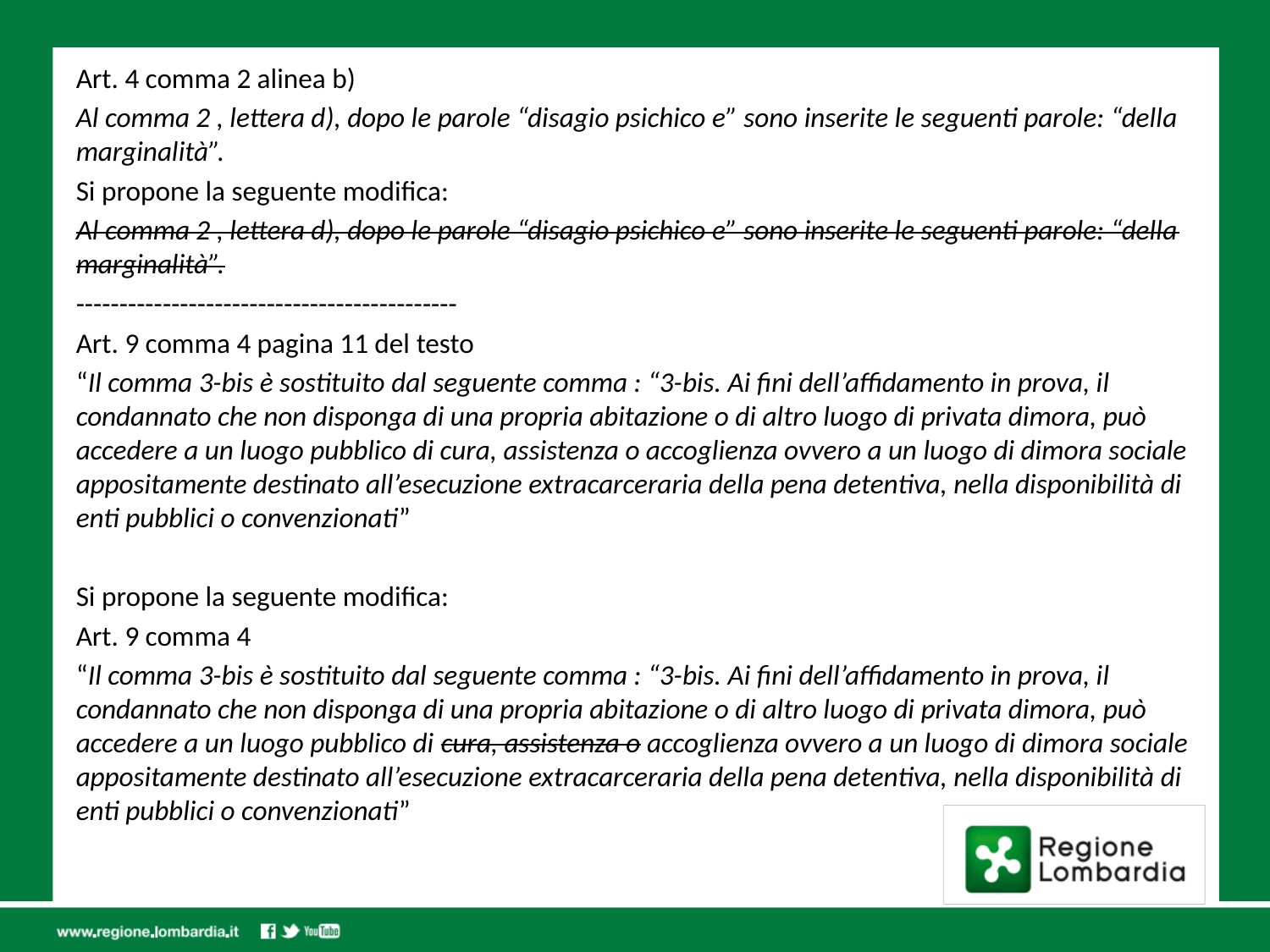

Art. 4 comma 2 alinea b)
Al comma 2 , lettera d), dopo le parole “disagio psichico e” sono inserite le seguenti parole: “della marginalità”.
Si propone la seguente modifica:
Al comma 2 , lettera d), dopo le parole “disagio psichico e” sono inserite le seguenti parole: “della marginalità”.
--------------------------------------------
Art. 9 comma 4 pagina 11 del testo
“Il comma 3-bis è sostituito dal seguente comma : “3-bis. Ai fini dell’affidamento in prova, il condannato che non disponga di una propria abitazione o di altro luogo di privata dimora, può accedere a un luogo pubblico di cura, assistenza o accoglienza ovvero a un luogo di dimora sociale appositamente destinato all’esecuzione extracarceraria della pena detentiva, nella disponibilità di enti pubblici o convenzionati”

Si propone la seguente modifica:
Art. 9 comma 4
“Il comma 3-bis è sostituito dal seguente comma : “3-bis. Ai fini dell’affidamento in prova, il condannato che non disponga di una propria abitazione o di altro luogo di privata dimora, può accedere a un luogo pubblico di cura, assistenza o accoglienza ovvero a un luogo di dimora sociale appositamente destinato all’esecuzione extracarceraria della pena detentiva, nella disponibilità di enti pubblici o convenzionati”